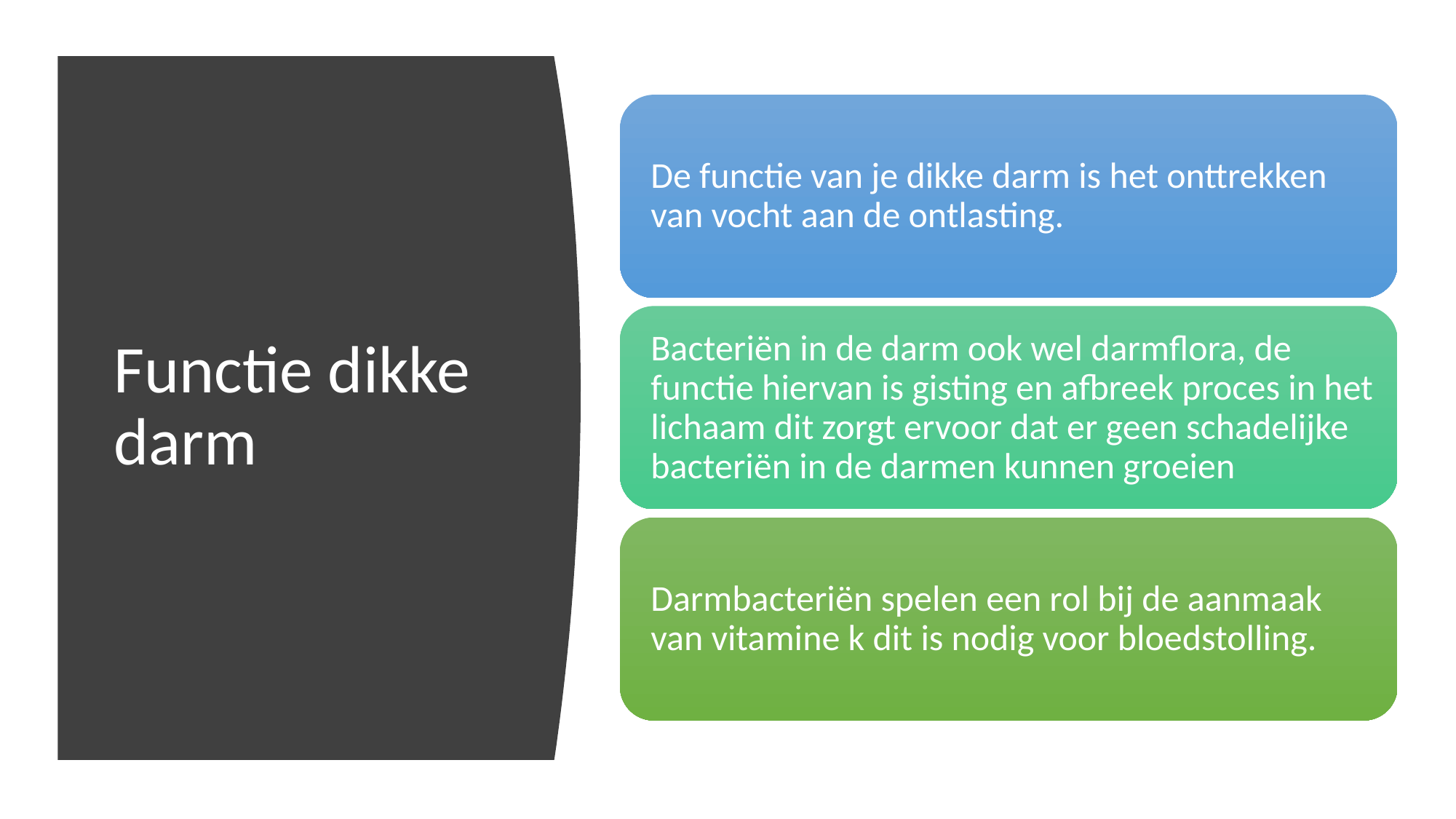

De functie van je dikke darm is het onttrekken van vocht aan de ontlasting.
Bacteriën in de darm ook wel darmflora, de functie hiervan is gisting en afbreek proces in het lichaam dit zorgt ervoor dat er geen schadelijke bacteriën in de darmen kunnen groeien
Darmbacteriën spelen een rol bij de aanmaak van vitamine k dit is nodig voor bloedstolling.

# Functie dikke darm